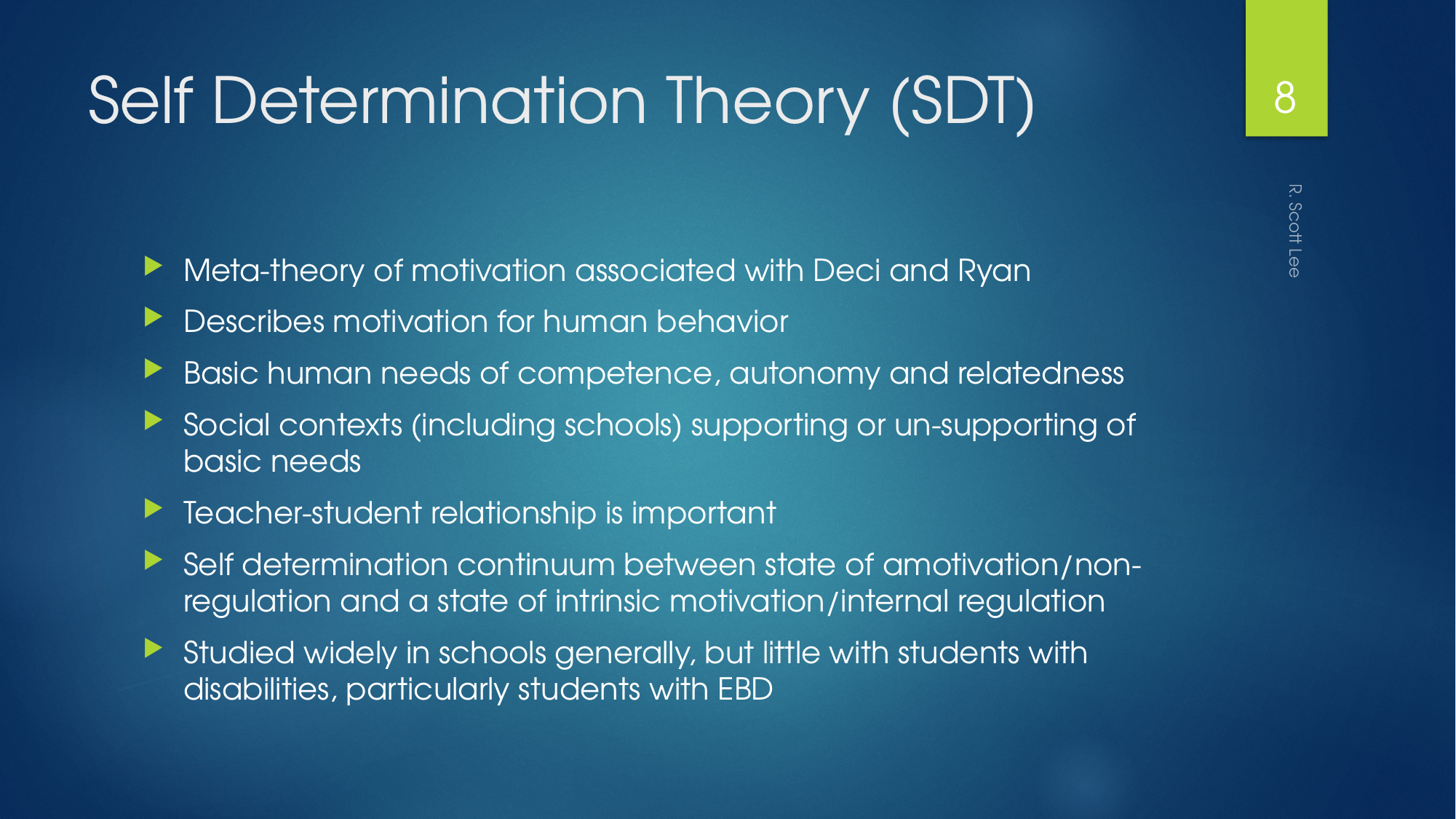

8
# Self Determination Theory (SDT)
Meta-theory of motivation associated with Deci and Ryan
Describes motivation for human behavior
Basic human needs of competence, autonomy and relatedness
Social contexts (including schools) supporting or un-supporting of basic needs
Teacher-student relationship is important
Self determination continuum between state of amotivation/non-regulation and a state of intrinsic motivation/internal regulation
Studied widely in schools generally, but little with students with disabilities, particularly students with EBD

R. Scott Lee